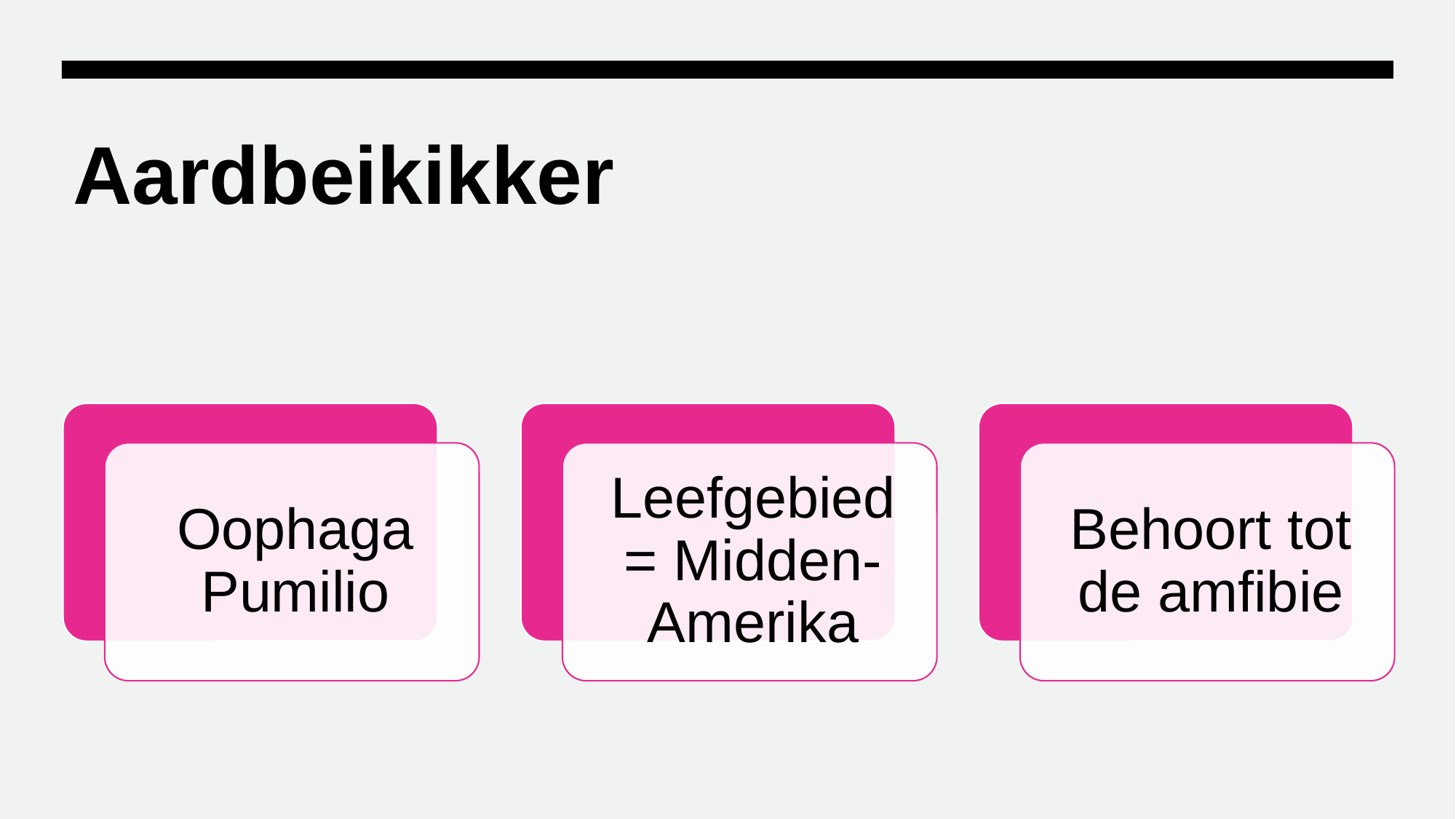

# Aardbeikikker
Oophaga Pumilio
Leefgebied = Midden-Amerika
Behoort tot de amfibie